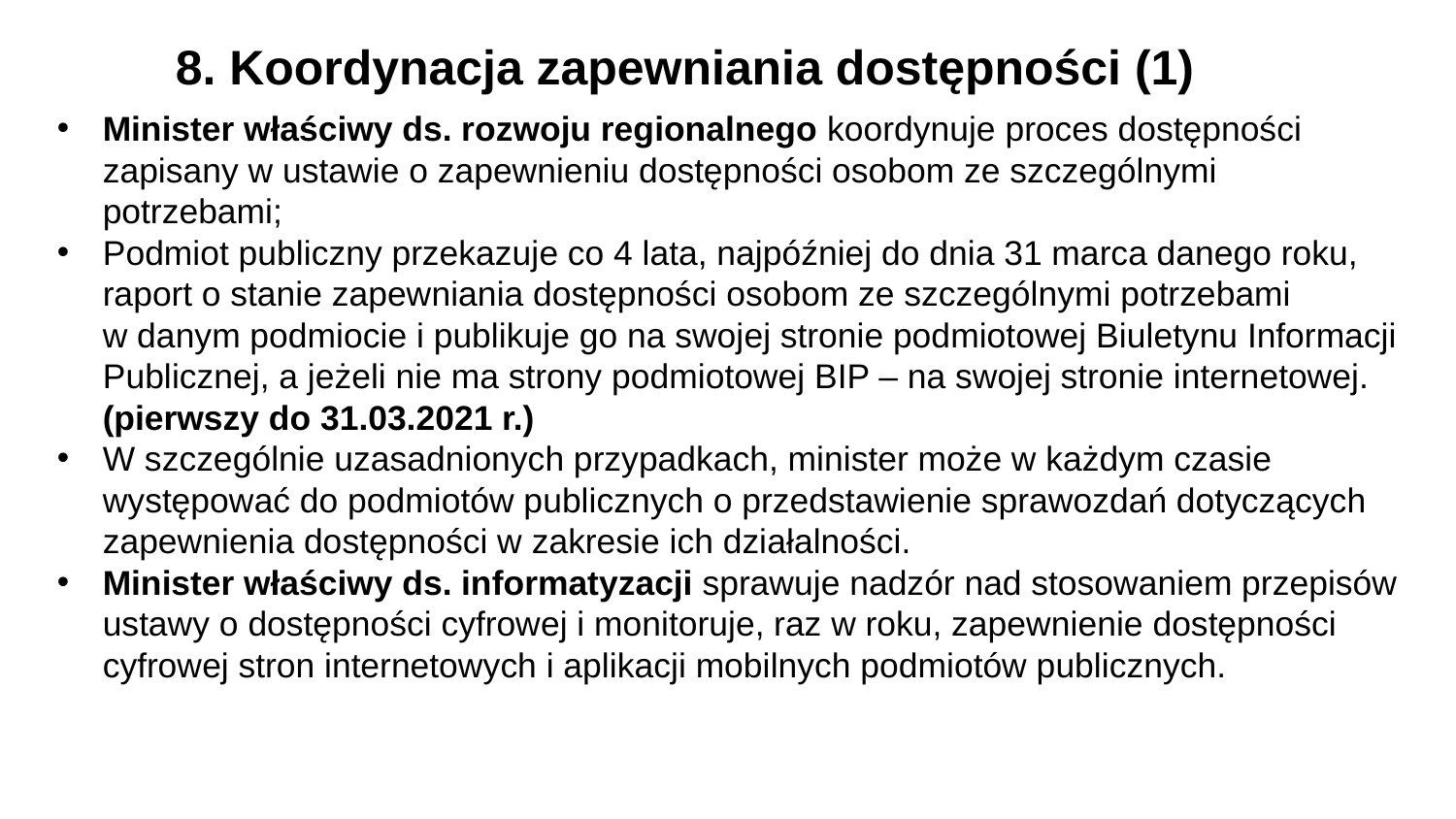

8. Koordynacja zapewniania dostępności (1)
Minister właściwy ds. rozwoju regionalnego koordynuje proces dostępności zapisany w ustawie o zapewnieniu dostępności osobom ze szczególnymi potrzebami;
Podmiot publiczny przekazuje co 4 lata, najpóźniej do dnia 31 marca danego roku, raport o stanie zapewniania dostępności osobom ze szczególnymi potrzebami
w danym podmiocie i publikuje go na swojej stronie podmiotowej Biuletynu Informacji Publicznej, a jeżeli nie ma strony podmiotowej BIP – na swojej stronie internetowej. (pierwszy do 31.03.2021 r.)
W szczególnie uzasadnionych przypadkach, minister może w każdym czasie występować do podmiotów publicznych o przedstawienie sprawozdań dotyczących zapewnienia dostępności w zakresie ich działalności.
Minister właściwy ds. informatyzacji sprawuje nadzór nad stosowaniem przepisów ustawy o dostępności cyfrowej i monitoruje, raz w roku, zapewnienie dostępności cyfrowej stron internetowych i aplikacji mobilnych podmiotów publicznych.